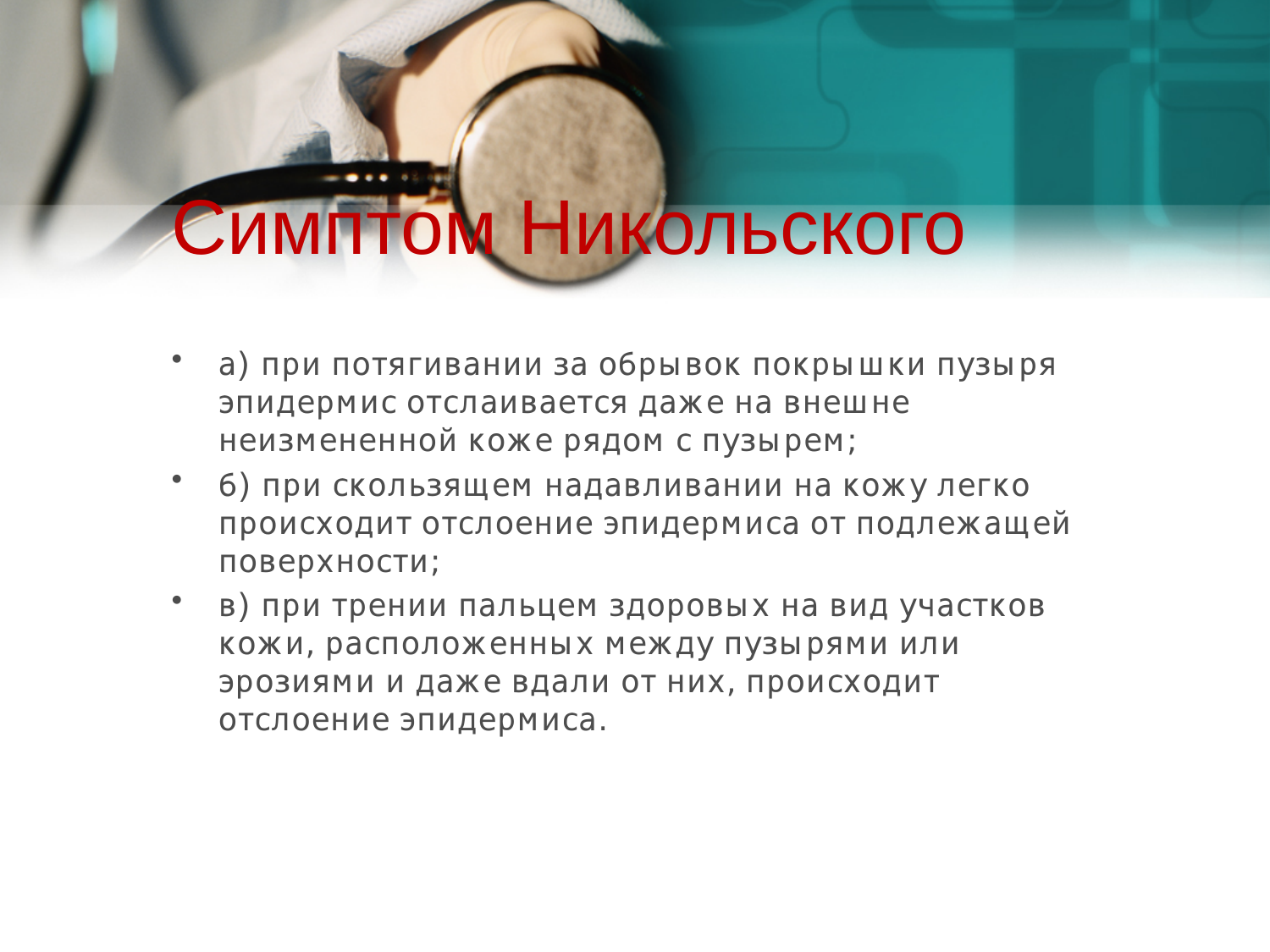

# Симптом Никольского
а) при потягивании за обрывок покрышки пузыря эпидермис отслаивается даже на внешне неизмененной коже рядом с пузырем;
б) при скользящем надавливании на кожу легко происходит отслоение эпидермиса от подлежащей поверхности;
в) при трении пальцем здоровых на вид участков кожи, расположенных между пузырями или эрозиями и даже вдали от них, происходит отслоение эпидермиса.